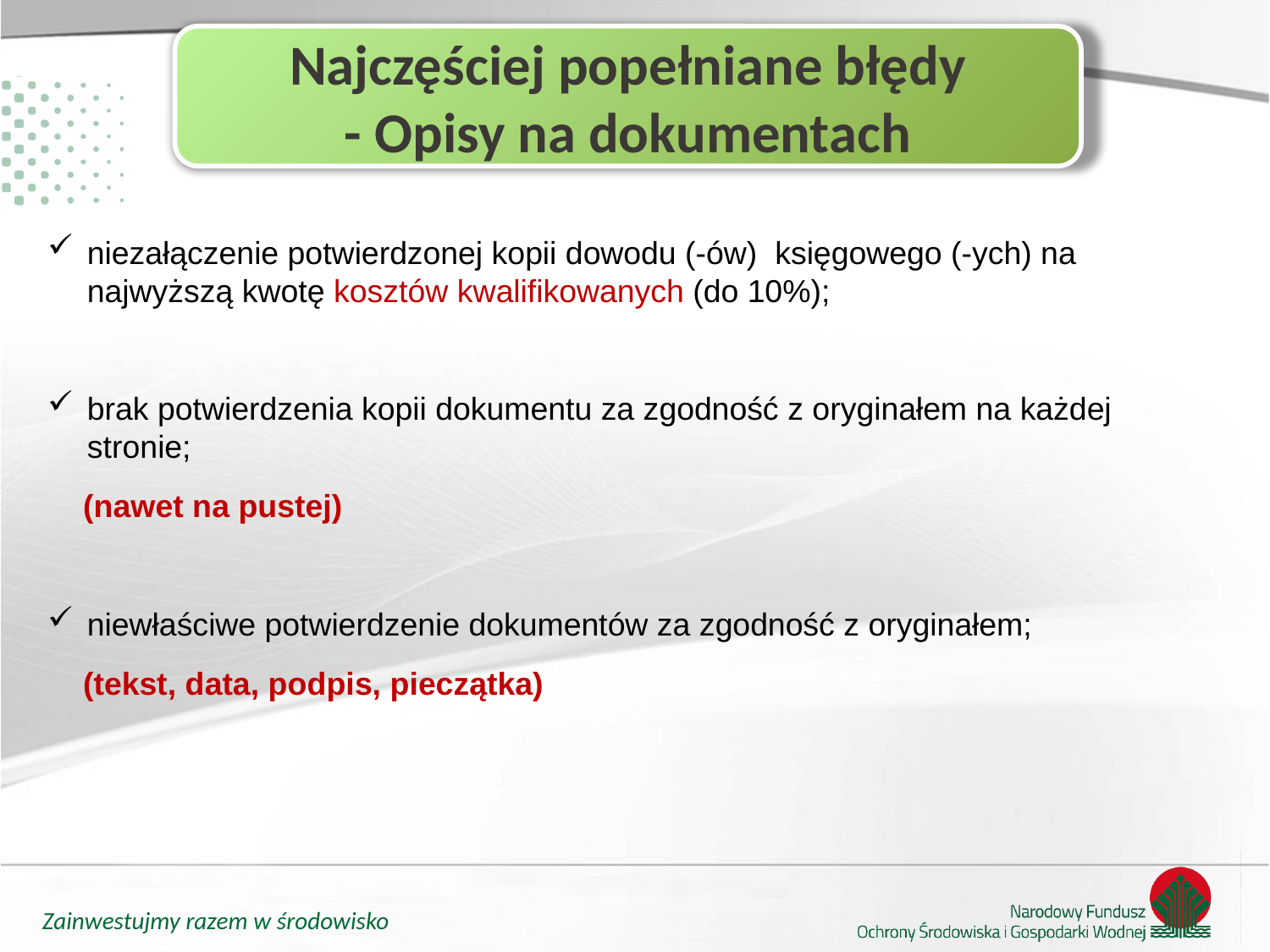

Najczęściej popełniane błędy
- Opisy na dokumentach
niezałączenie potwierdzonej kopii dowodu (-ów)  księgowego (-ych) na najwyższą kwotę kosztów kwalifikowanych (do 10%);

brak potwierdzenia kopii dokumentu za zgodność z oryginałem na każdej stronie;
    (nawet na pustej)

niewłaściwe potwierdzenie dokumentów za zgodność z oryginałem;
    (tekst, data, podpis, pieczątka)